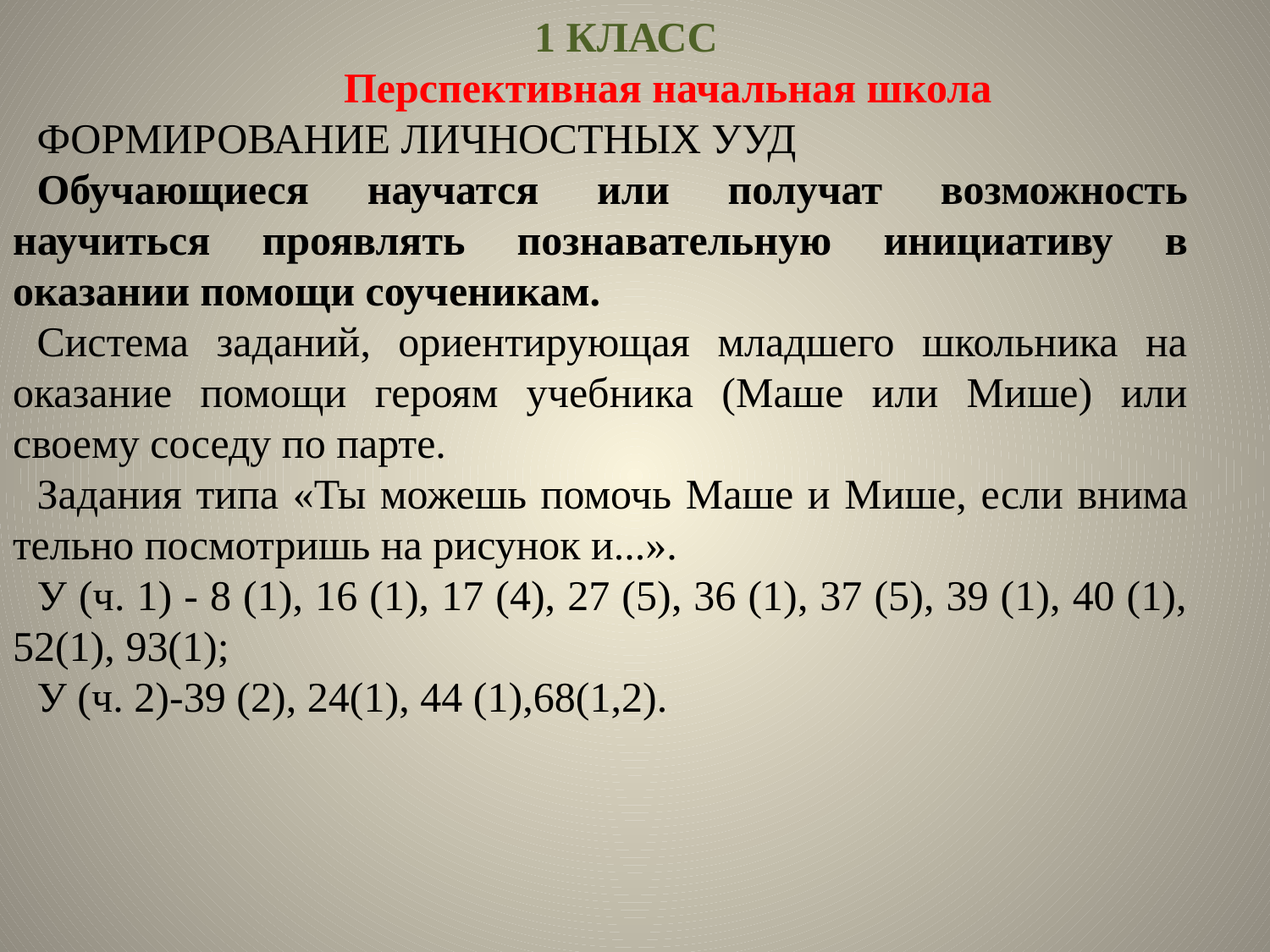

1 КЛАСС
                             Перспективная начальная школа
ФОРМИРОВАНИЕ ЛИЧНОСТНЫХ УУД
Обучающиеся научатся или получат возможность научиться прояв­лять познавательную инициативу в оказании помощи соученикам.
Система заданий, ориентирующая младшего школьника на оказание помощи героям учебника (Маше или Мише) или своему соседу по парте.
Задания типа «Ты можешь помочь Маше и Мише, если внима­тельно посмотришь на рисунок и...».
У (ч. 1) - 8 (1), 16 (1), 17 (4), 27 (5), 36 (1), 37 (5), 39 (1), 40 (1), 52(1), 93(1);
У (ч. 2)-39 (2), 24(1), 44 (1),68(1,2).